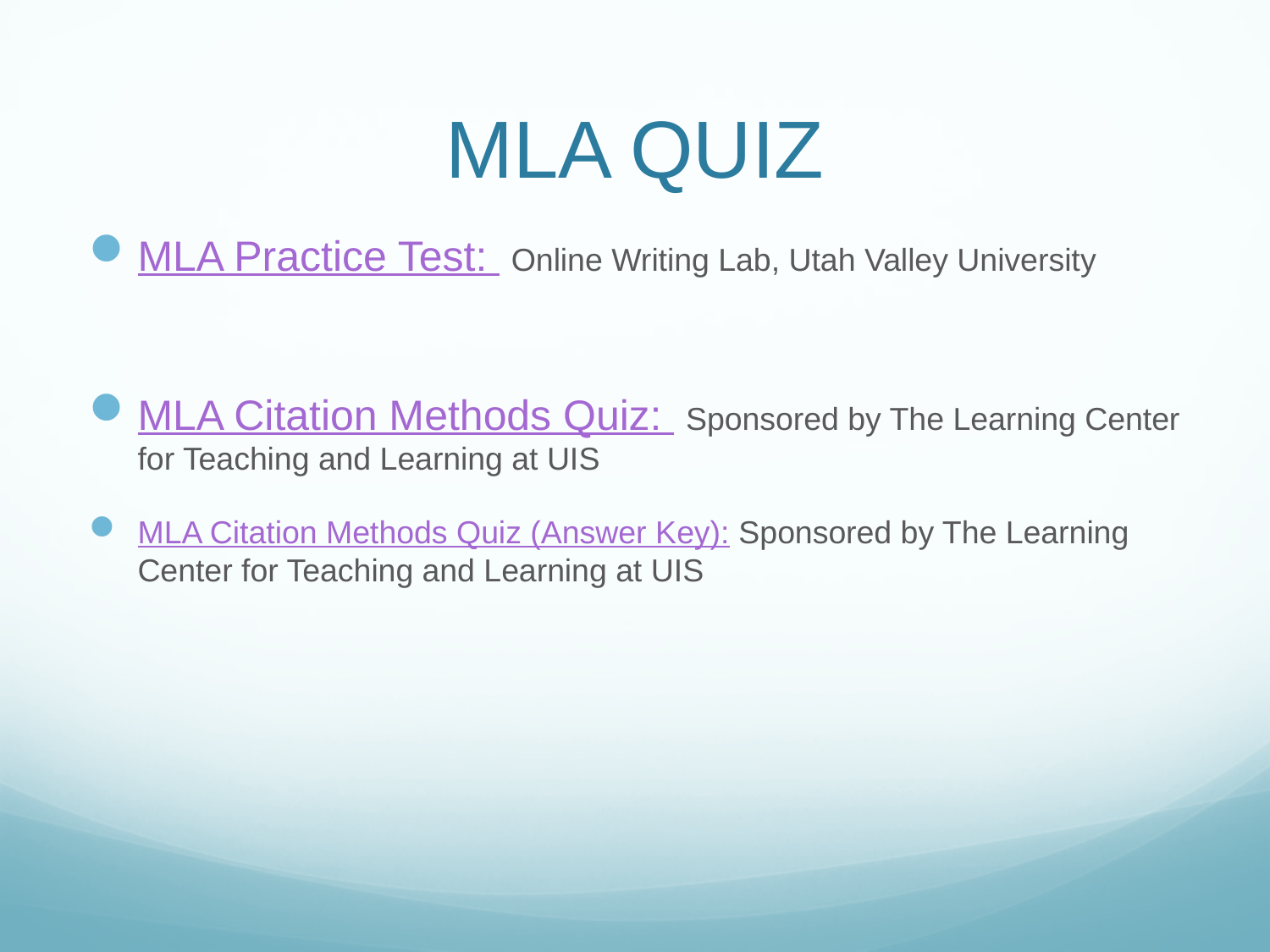

# MLA QUIZ
MLA Practice Test:  Online Writing Lab, Utah Valley University

MLA Citation Methods Quiz:  Sponsored by The Learning Center for Teaching and Learning at UIS
MLA Citation Methods Quiz (Answer Key): Sponsored by The Learning Center for Teaching and Learning at UIS